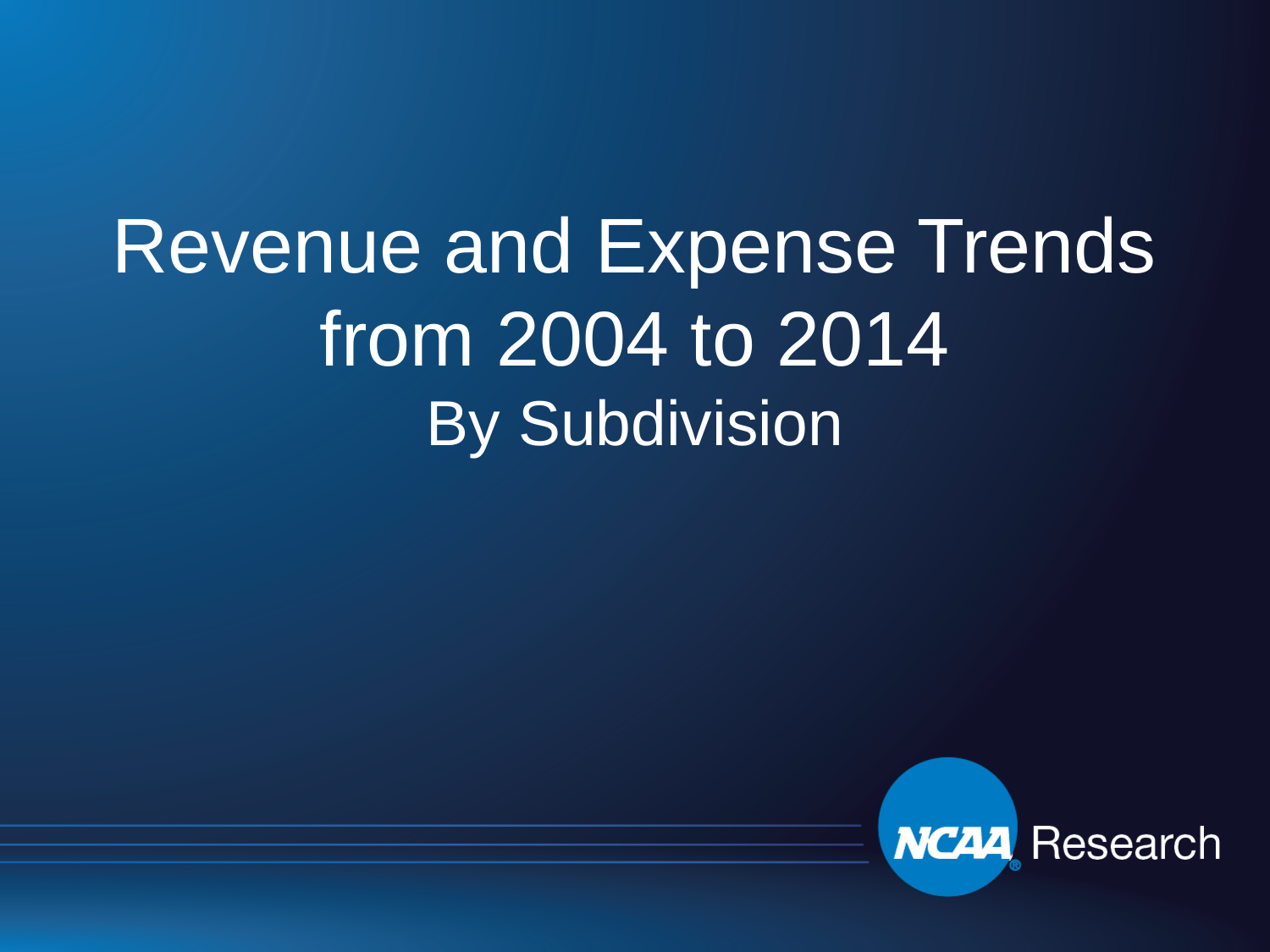

# Revenue and Expense Trends from 2004 to 2014 By Subdivision